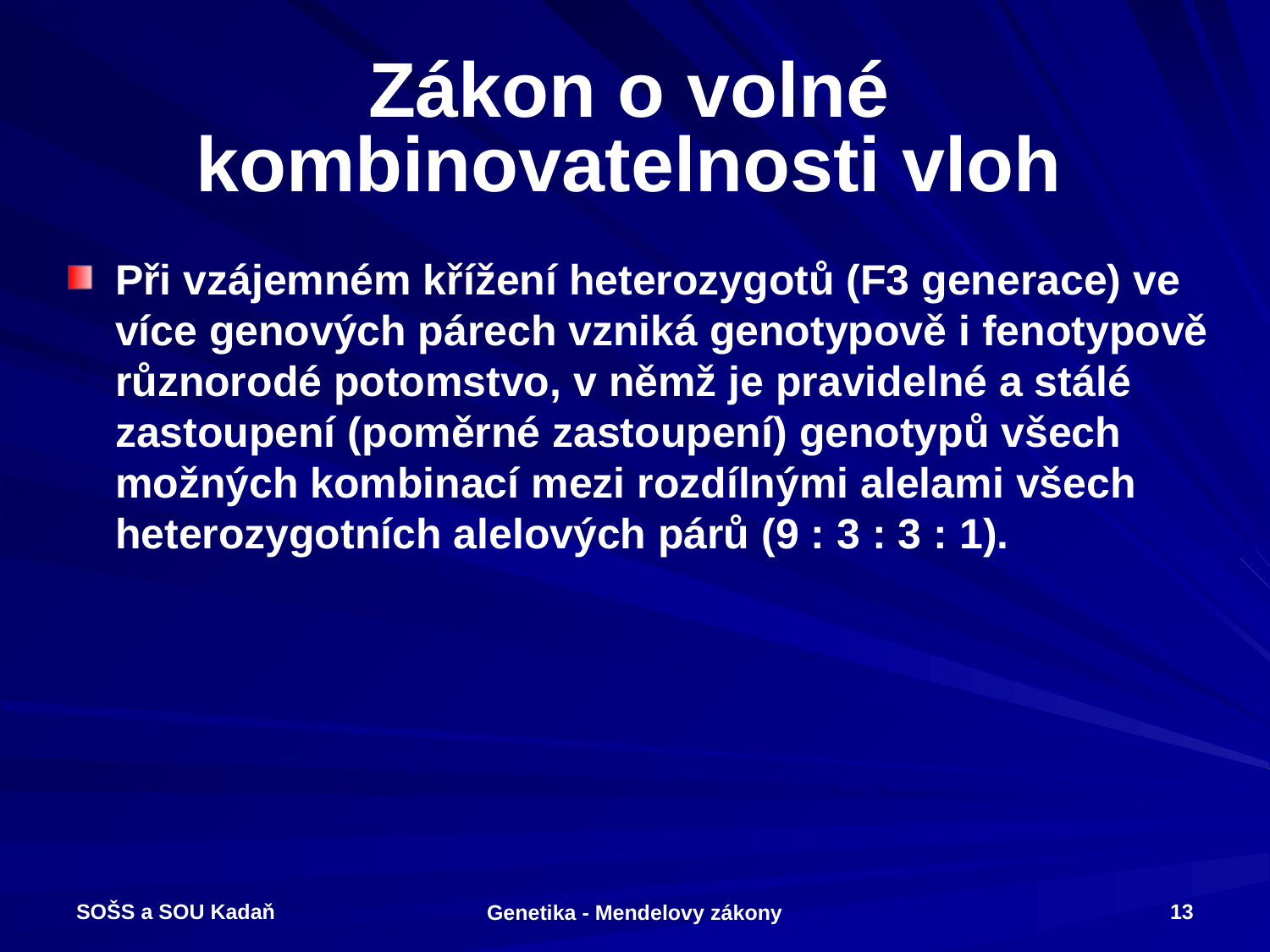

# Zákon o volné kombinovatelnosti vloh
Při vzájemném křížení heterozygotů (F3 generace) ve více genových párech vzniká genotypově i fenotypově různorodé potomstvo, v němž je pravidelné a stálé zastoupení (poměrné zastoupení) genotypů všech možných kombinací mezi rozdílnými alelami všech heterozygotních alelových párů (9 : 3 : 3 : 1).
SOŠS a SOU Kadaň
13
Genetika - Mendelovy zákony